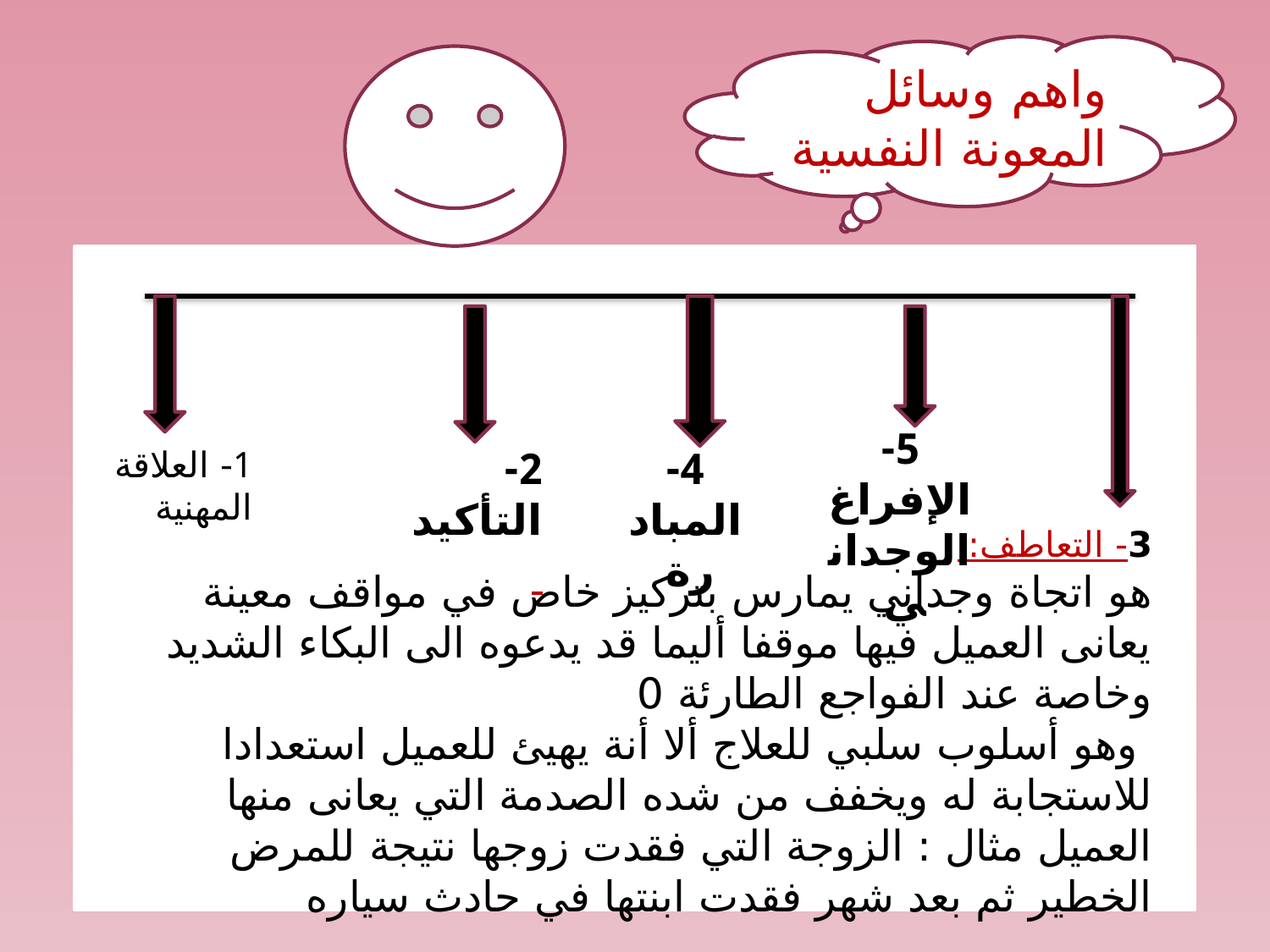

واهم وسائل المعونة النفسية

5- الإفراغ الوجداني
1- العلاقة المهنية

2- التأكيد

4- المبادرة
3- التعاطف:
هو اتجاة وجداني يمارس بتركيز خاص في مواقف معينة يعانى العميل فيها موقفا أليما قد يدعوه الى البكاء الشديد وخاصة عند الفواجع الطارئة 0
 وهو أسلوب سلبي للعلاج ألا أنة يهيئ للعميل استعدادا للاستجابة له ويخفف من شده الصدمة التي يعانى منها العميل مثال : الزوجة التي فقدت زوجها نتيجة للمرض الخطير ثم بعد شهر فقدت ابنتها في حادث سياره